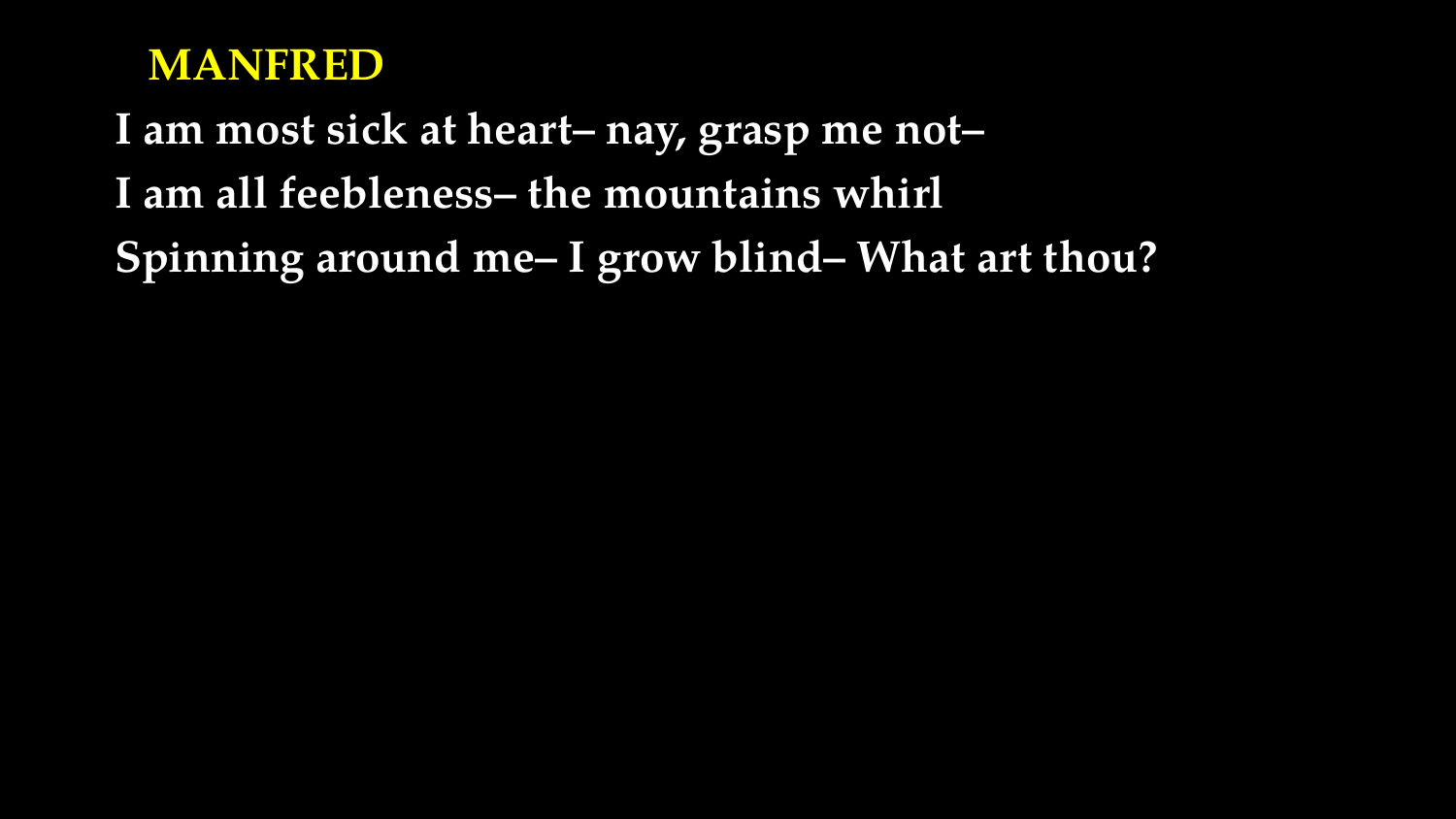

# Manfred I am most sick at heart– nay, grasp me not– I am all feebleness– the mountains whirl Spinning around me– I grow blind– What art thou?